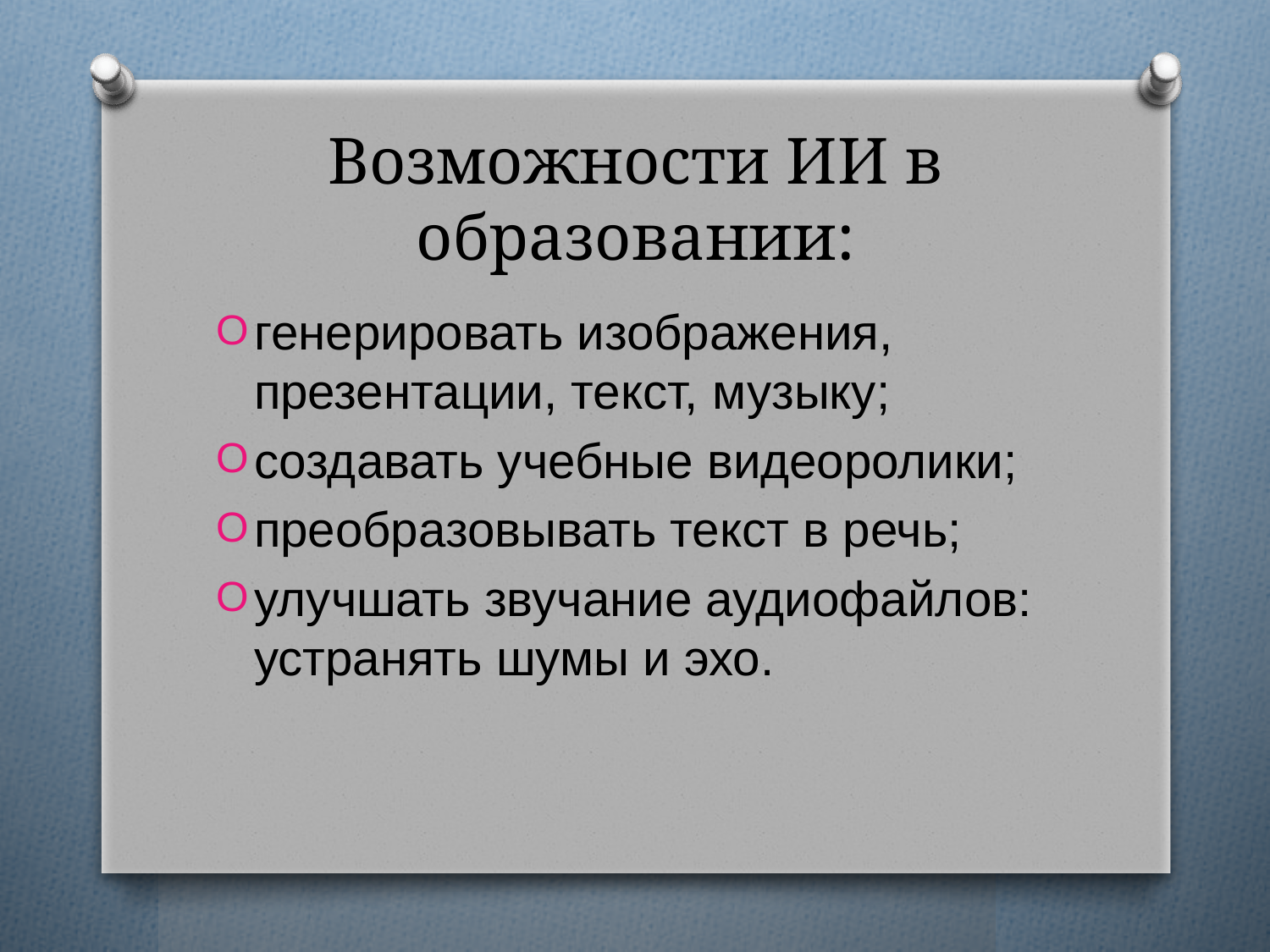

# Возможности ИИ в образовании:
генерировать изображения, презентации, текст, музыку;
создавать учебные видеоролики;
преобразовывать текст в речь;
улучшать звучание аудиофайлов: устранять шумы и эхо.